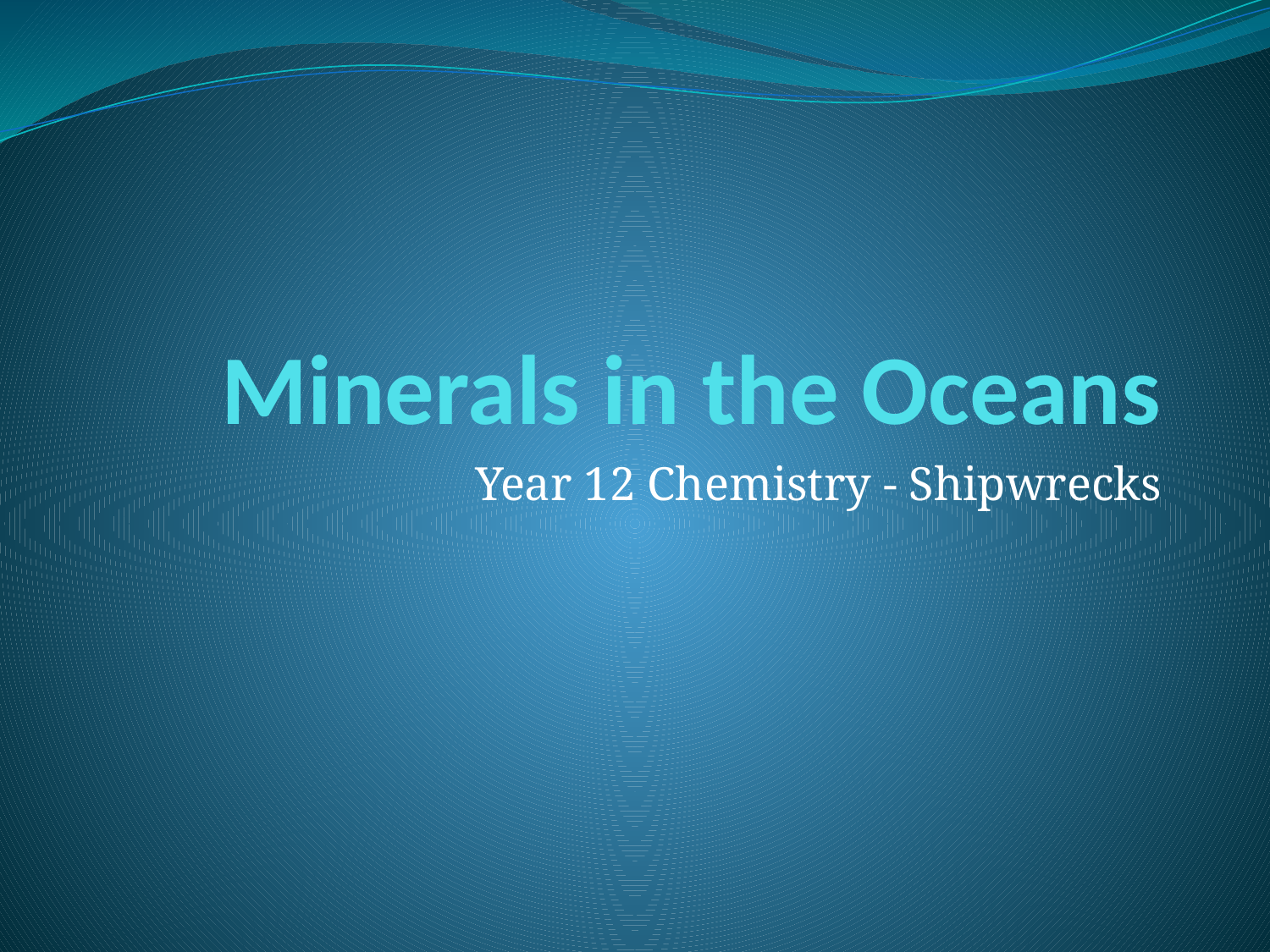

# Minerals in the Oceans
Year 12 Chemistry - Shipwrecks